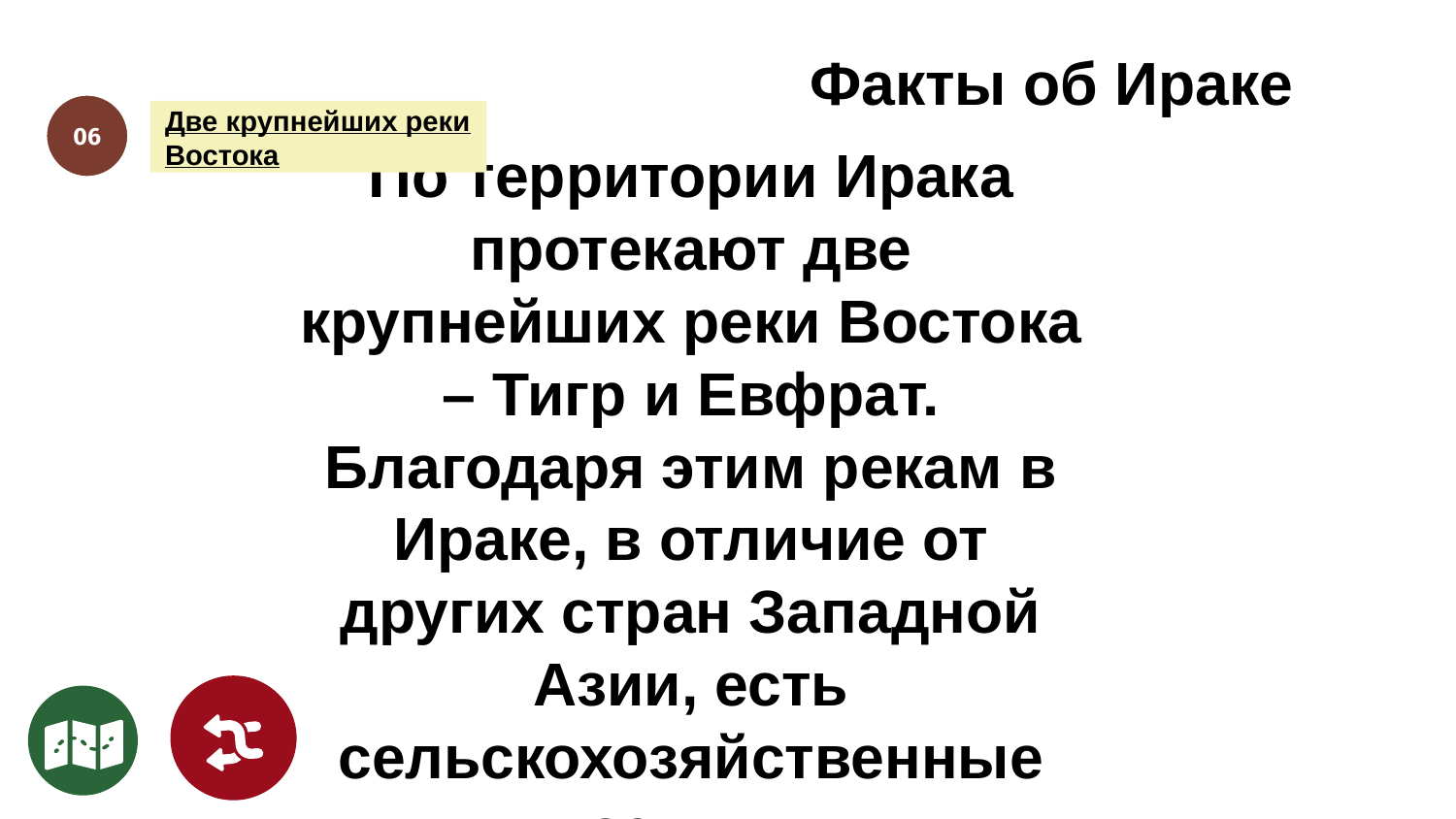

# Факты об Ираке

Две крупнейших реки Востока
06

По территории Ирака протекают две крупнейших реки Востока – Тигр и Евфрат. Благодаря этим рекам в Ираке, в отличие от других стран Западной Азии, есть сельскохозяйственные земли.